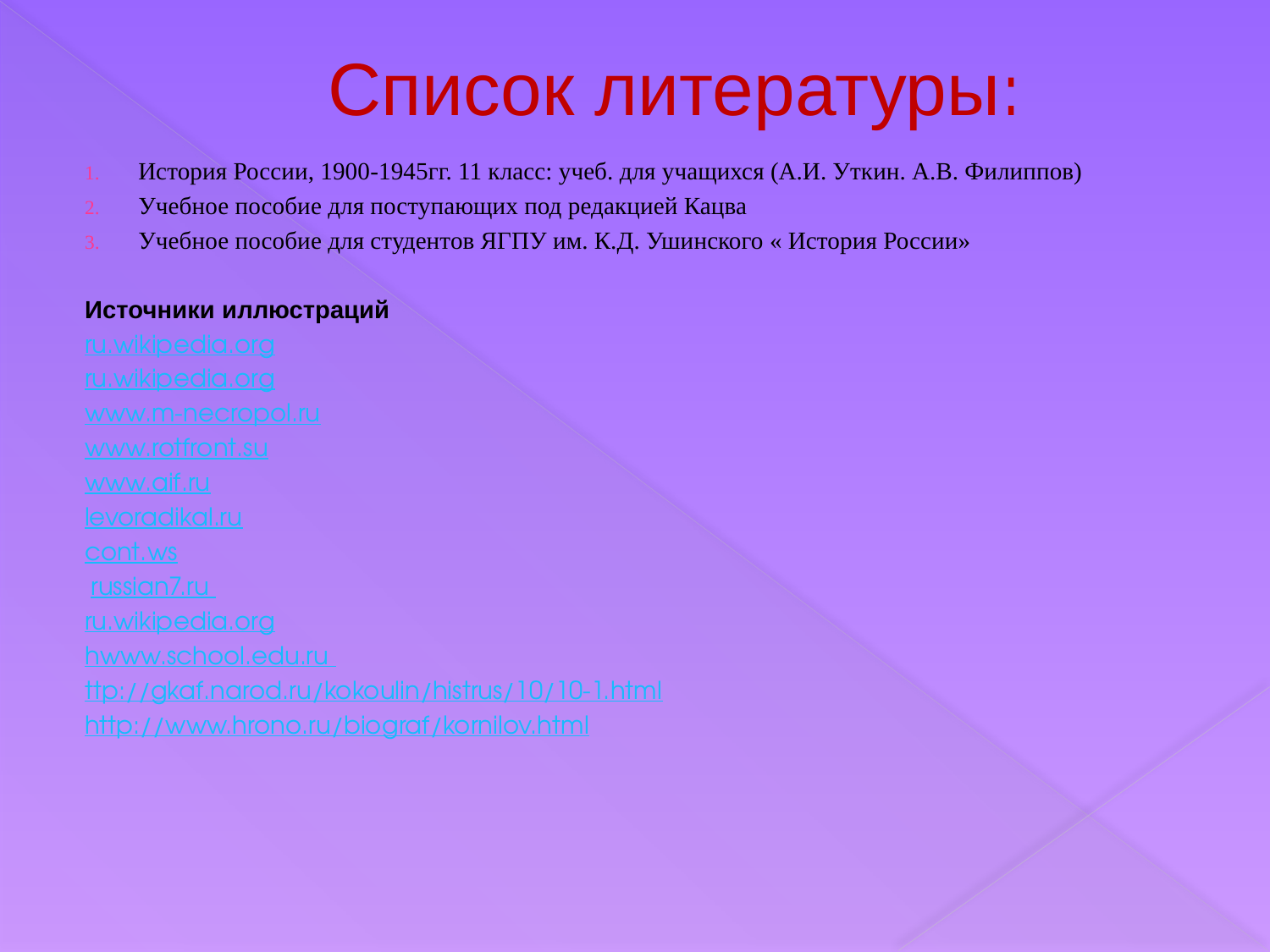

# Список литературы:
История России, 1900-1945гг. 11 класс: учеб. для учащихся (А.И. Уткин. А.В. Филиппов)
Учебное пособие для поступающих под редакцией Кацва
Учебное пособие для студентов ЯГПУ им. К.Д. Ушинского « История России»

Источники иллюстраций
ru.wikipedia.org
ru.wikipedia.org
www.m-necropol.ru
www.rotfront.su
www.aif.ru
levoradikal.ru
cont.ws
 russian7.ru
ru.wikipedia.org
hwww.school.edu.ru
ttp://gkaf.narod.ru/kokoulin/histrus/10/10-1.html
http://www.hrono.ru/biograf/kornilov.html